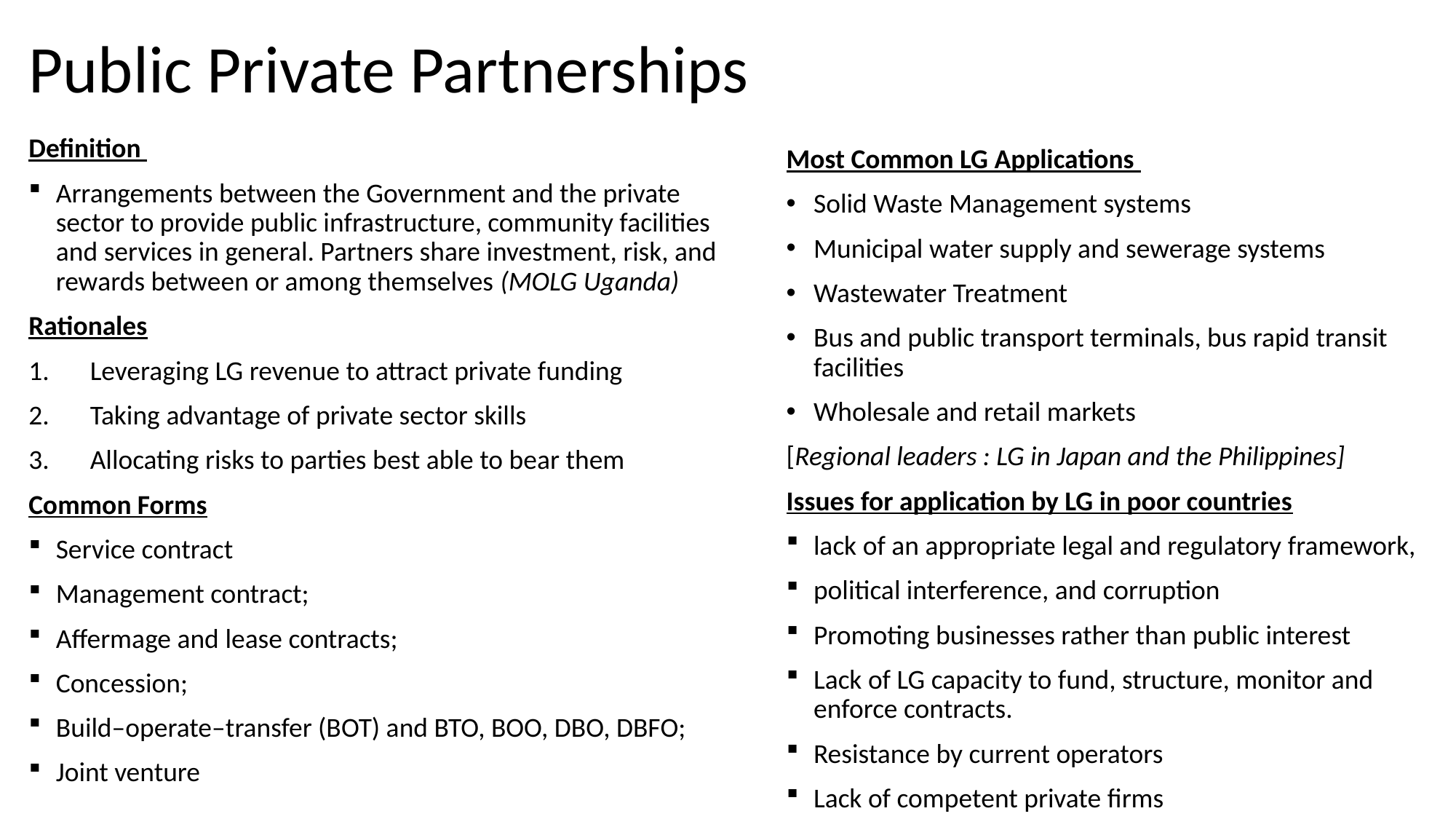

# Public Private Partnerships
Definition
Arrangements between the Government and the private sector to provide public infrastructure, community facilities and services in general. Partners share investment, risk, and rewards between or among themselves (MOLG Uganda)
Rationales
Leveraging LG revenue to attract private funding
Taking advantage of private sector skills
Allocating risks to parties best able to bear them
Common Forms
Service contract
Management contract;
Affermage and lease contracts;
Concession;
Build–operate–transfer (BOT) and BTO, BOO, DBO, DBFO;
Joint venture

Most Common LG Applications
Solid Waste Management systems
Municipal water supply and sewerage systems
Wastewater Treatment
Bus and public transport terminals, bus rapid transit facilities
Wholesale and retail markets
[Regional leaders : LG in Japan and the Philippines]
Issues for application by LG in poor countries
lack of an appropriate legal and regulatory framework,
political interference, and corruption
Promoting businesses rather than public interest
Lack of LG capacity to fund, structure, monitor and enforce contracts.
Resistance by current operators
Lack of competent private firms